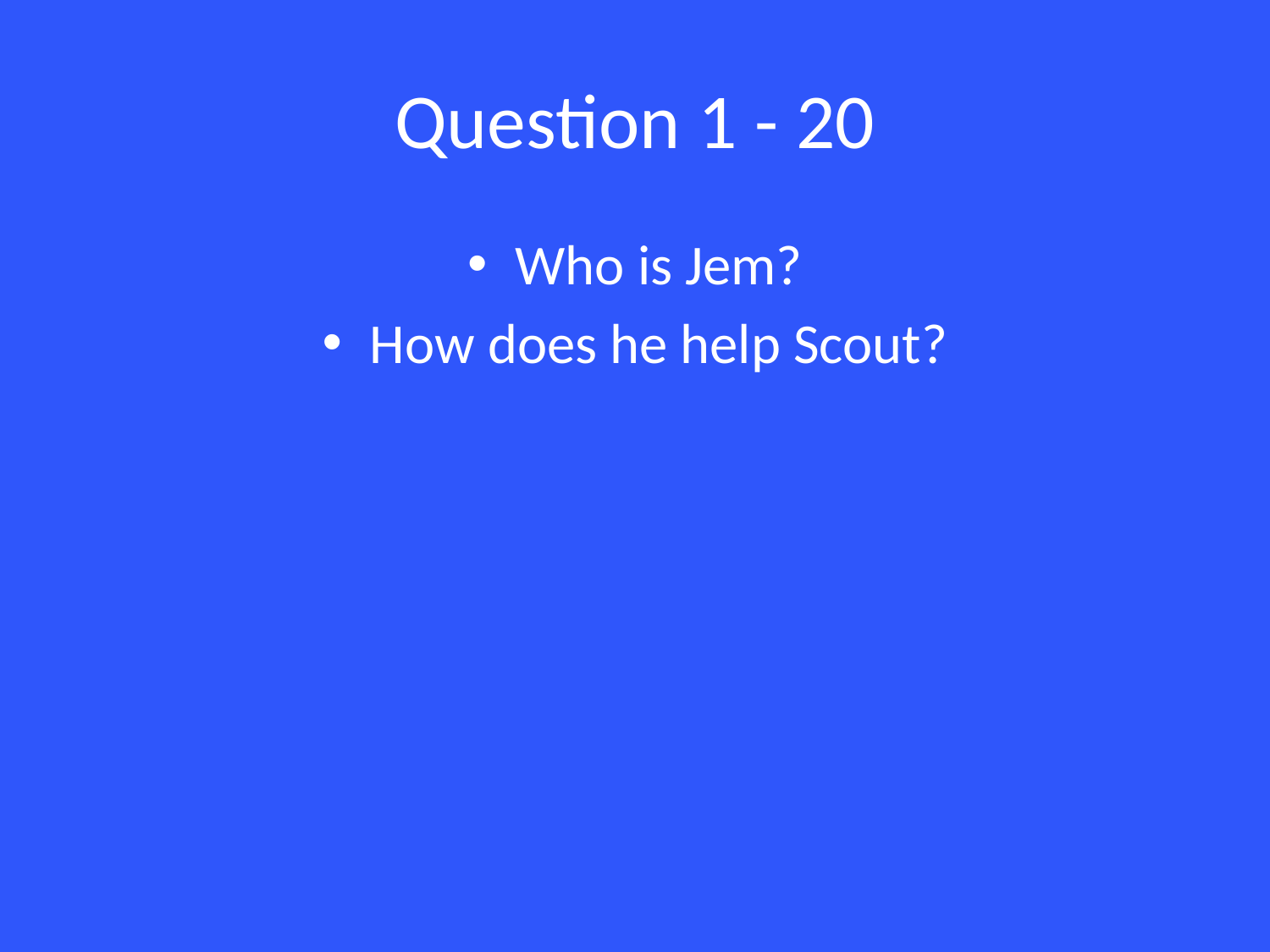

# Question 1 - 20
Who is Jem?
How does he help Scout?